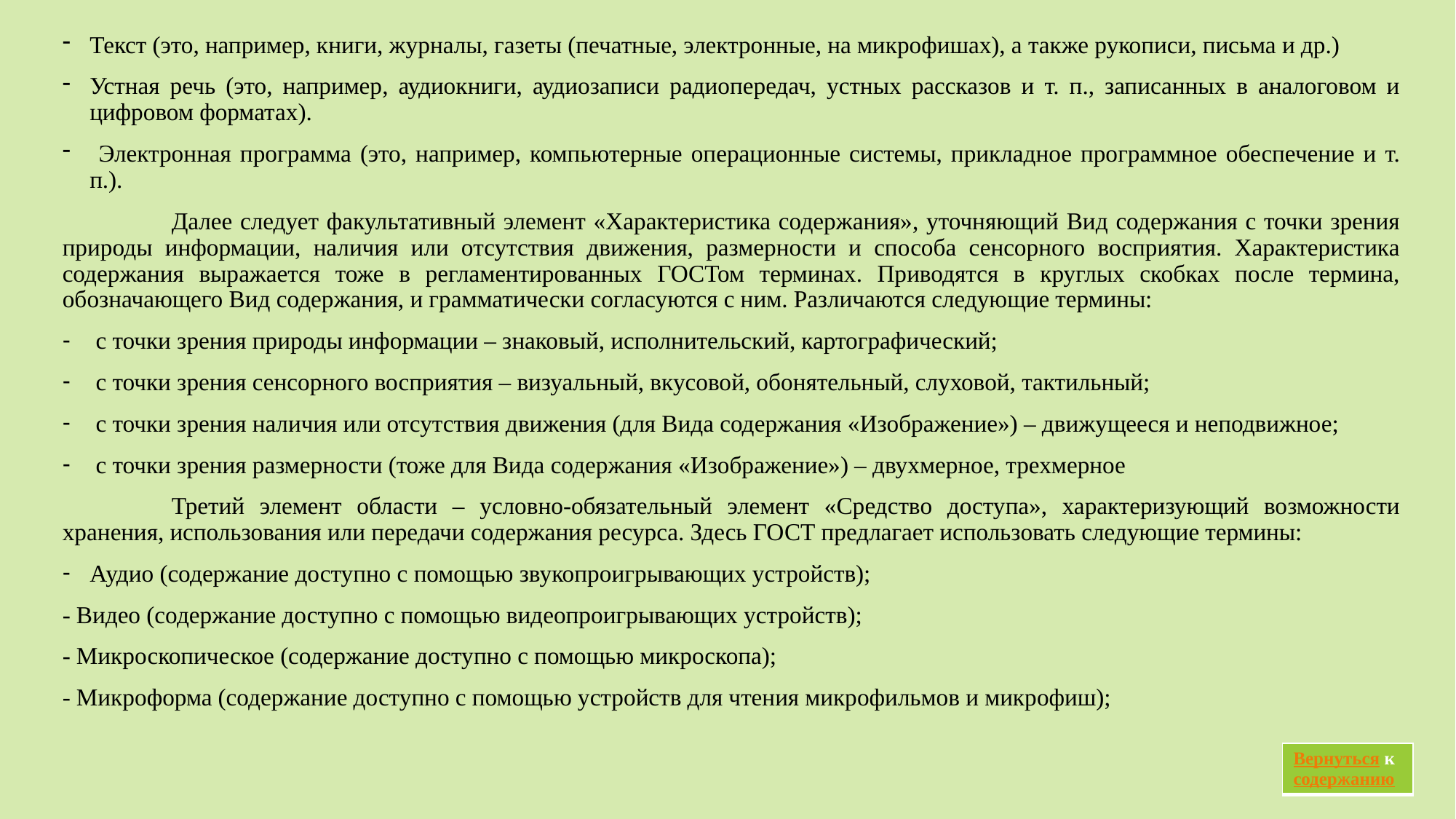

Текст (это, например, книги, журналы, газеты (печатные, электронные, на микрофишах), а также рукописи, письма и др.)
Устная речь (это, например, аудиокниги, аудиозаписи радиопередач, устных рассказов и т. п., записанных в аналоговом и цифровом форматах).
 Электронная программа (это, например, компьютерные операционные системы, прикладное программное обеспечение и т. п.).
	Далее следует факультативный элемент «Характеристика содержания», уточняющий Вид содержания с точки зрения природы информации, наличия или отсутствия движения, размерности и способа сенсорного восприятия. Характеристика содержания выражается тоже в регламентированных ГОСТом терминах. Приводятся в круглых скобках после термина, обозначающего Вид содержания, и грамматически согласуются с ним. Различаются следующие термины:
 с точки зрения природы информации – знаковый, исполнительский, картографический;
 с точки зрения сенсорного восприятия – визуальный, вкусовой, обонятельный, слуховой, тактильный;
 с точки зрения наличия или отсутствия движения (для Вида содержания «Изображение») – движущееся и неподвижное;
 с точки зрения размерности (тоже для Вида содержания «Изображение») – двухмерное, трехмерное
	Третий элемент области – условно-обязательный элемент «Средство доступа», характеризующий возможности хранения, использования или передачи содержания ресурса. Здесь ГОСТ предлагает использовать следующие термины:
Аудио (содержание доступно с помощью звукопроигрывающих устройств);
- Видео (содержание доступно с помощью видеопроигрывающих устройств);
- Микроскопическое (содержание доступно с помощью микроскопа);
- Микроформа (содержание доступно с помощью устройств для чтения микрофильмов и микрофиш);

| Вернуться к содержанию |
| --- |